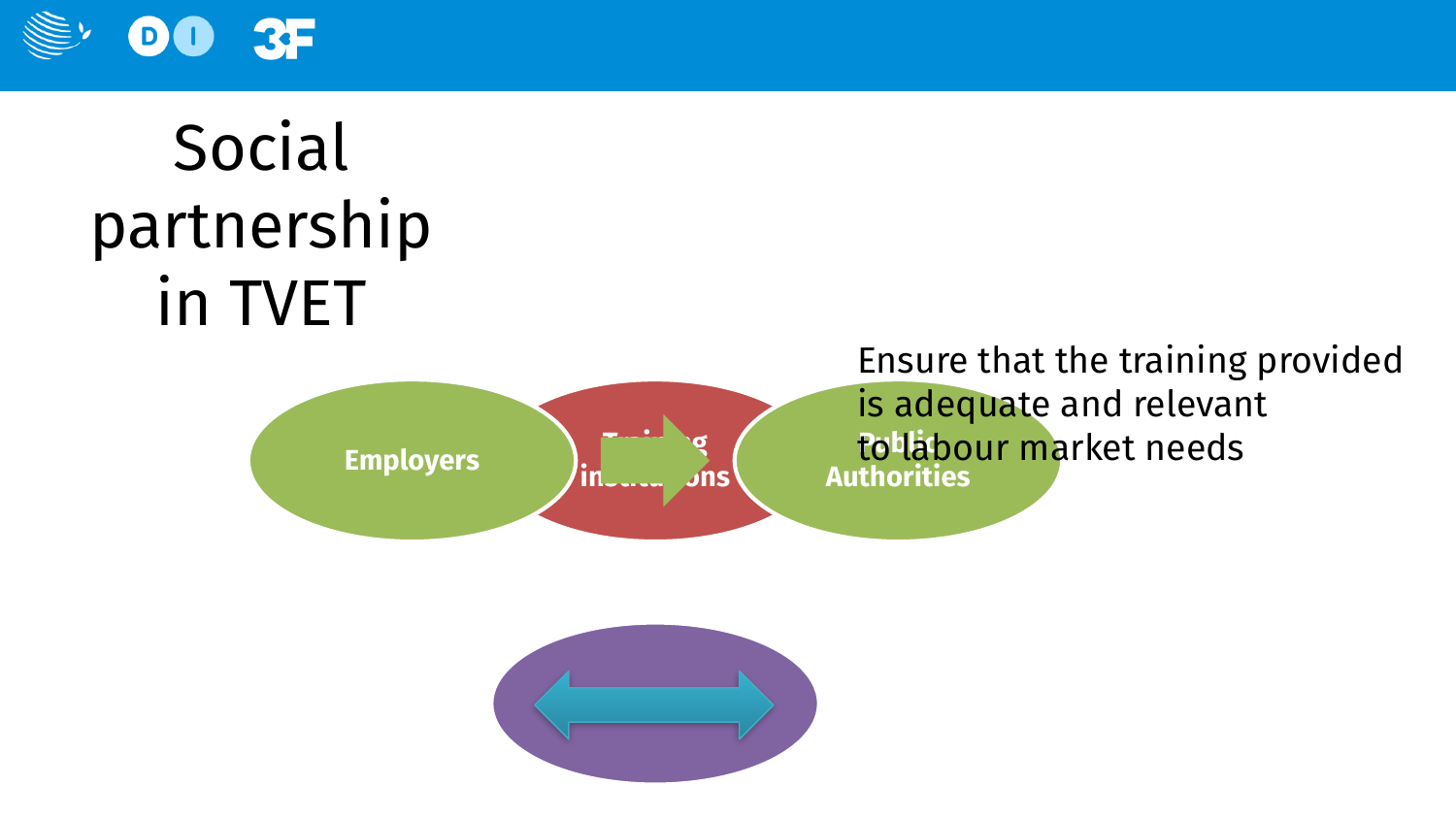

# Social partnership in TVET
Training institutions
Trade unions
Employers
Ensure that the training provided
is adequate and relevant
to labour market needs